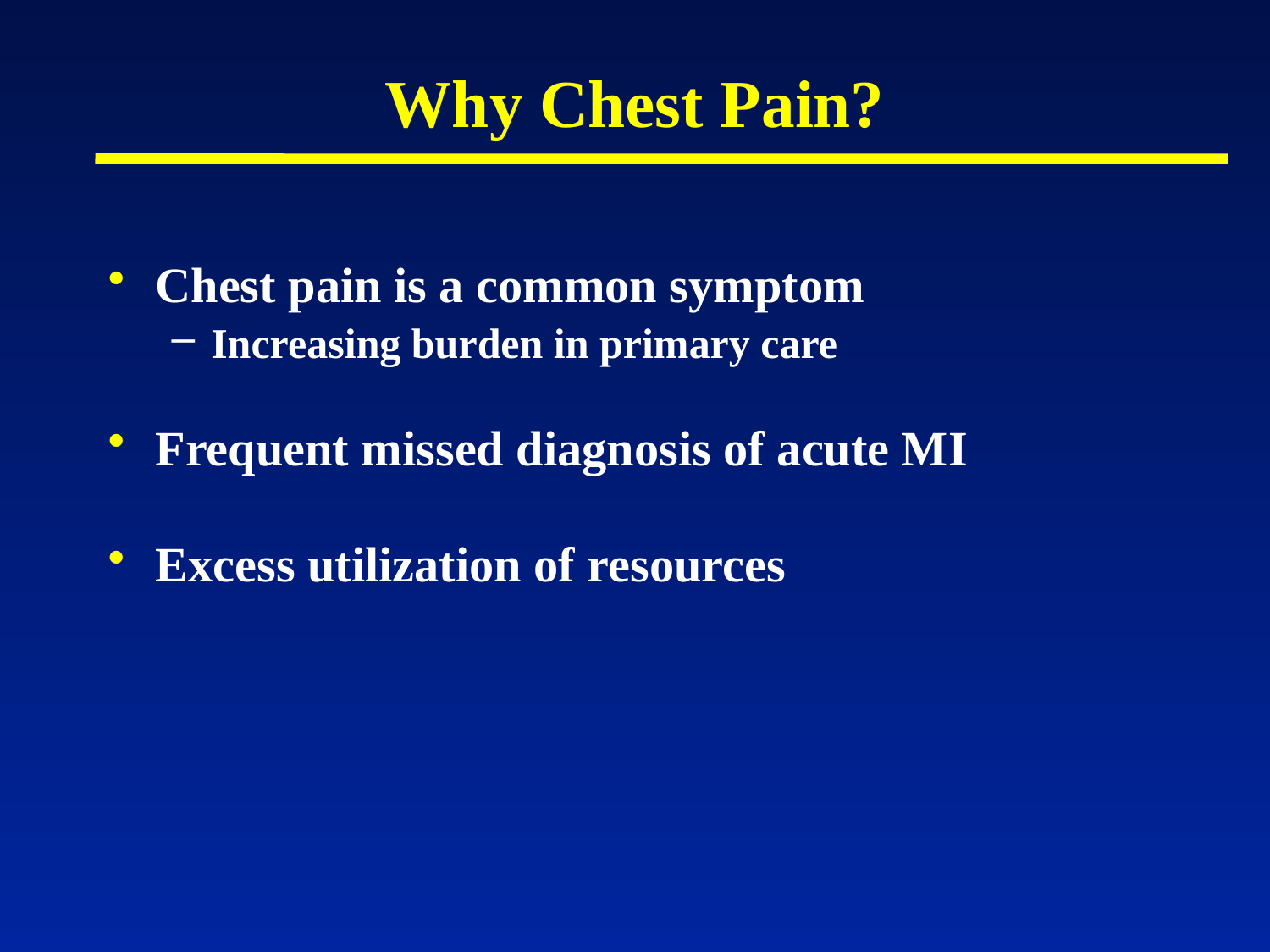

# Why Chest Pain?
Chest pain is a common symptom
Increasing burden in primary care
Frequent missed diagnosis of acute MI
Excess utilization of resources